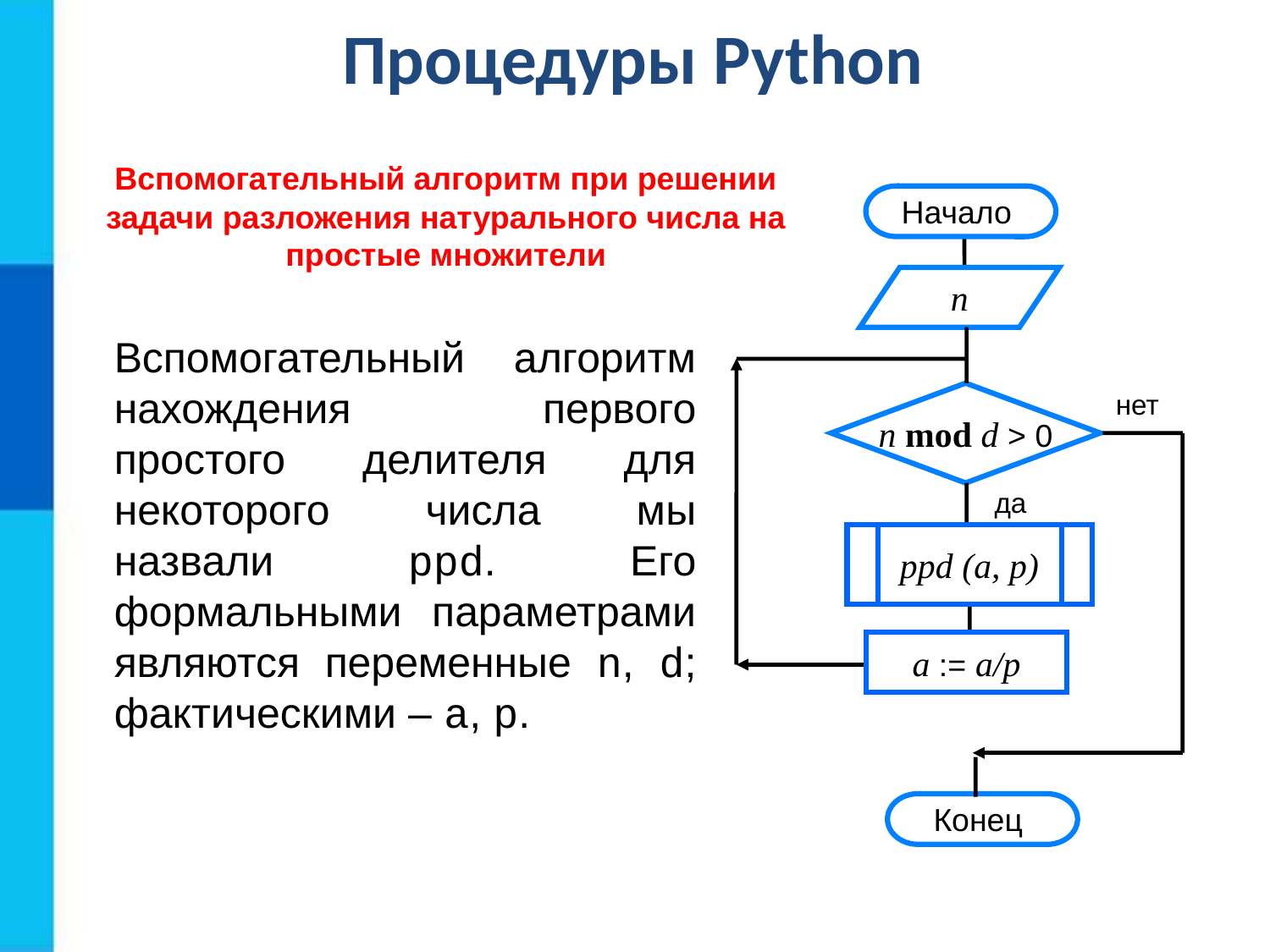

Процедуры Python
Вспомогательный алгоритм при решении задачи разложения натурального числа на простые множители
Начало

n
Вспомогательный алгоритм нахождения первого простого делителя для некоторого числа мы назвали ppd. Его формальными параметрами являются переменные n, d; фактическими – a, p.

n mod d > 0
нет

да

Конец
ppd (a, p)
a := a/p